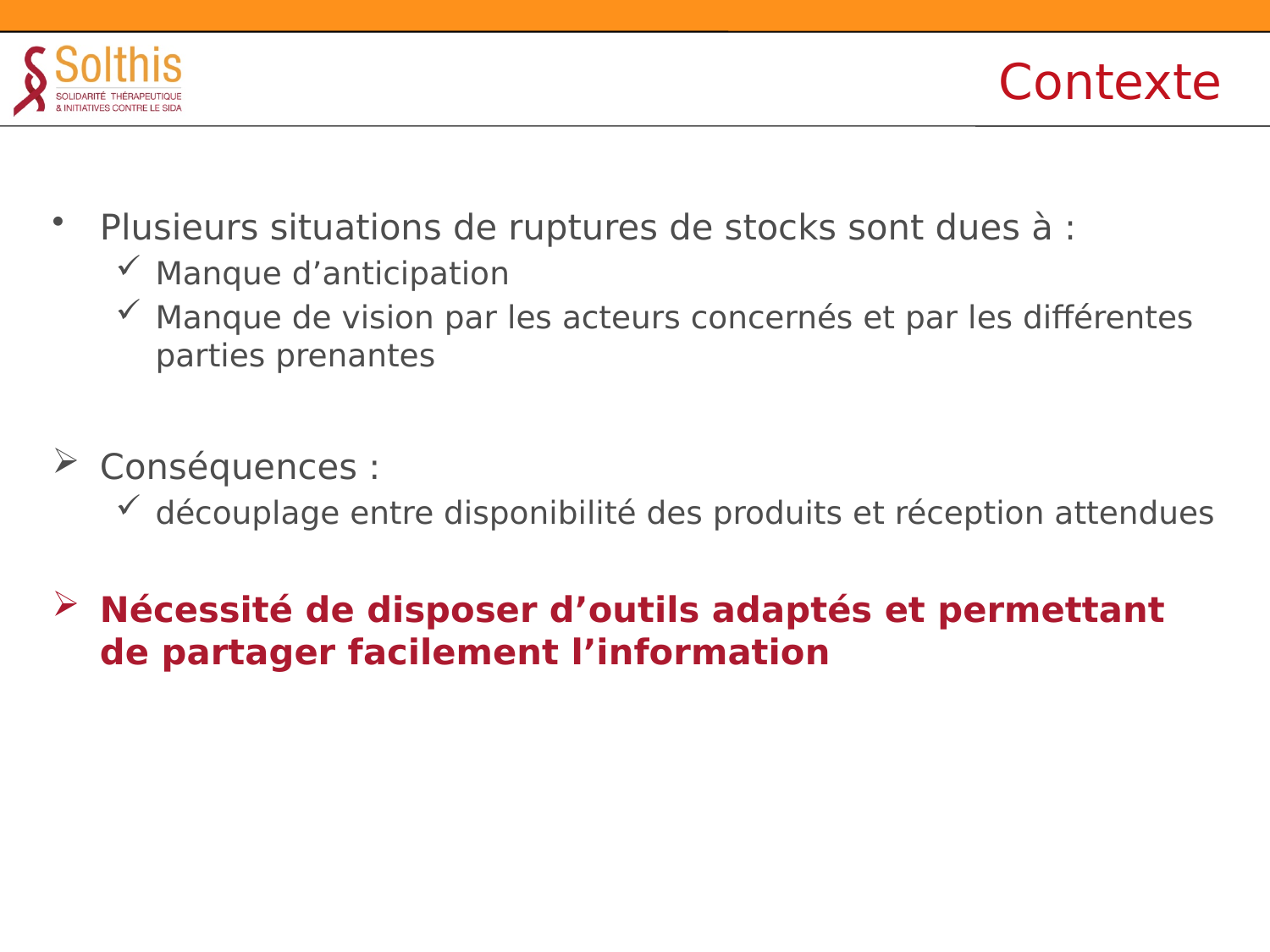

# Contexte

Plusieurs situations de ruptures de stocks sont dues à :
Manque d’anticipation
Manque de vision par les acteurs concernés et par les différentes parties prenantes

Conséquences :
découplage entre disponibilité des produits et réception attendues

Nécessité de disposer d’outils adaptés et permettant de partager facilement l’information